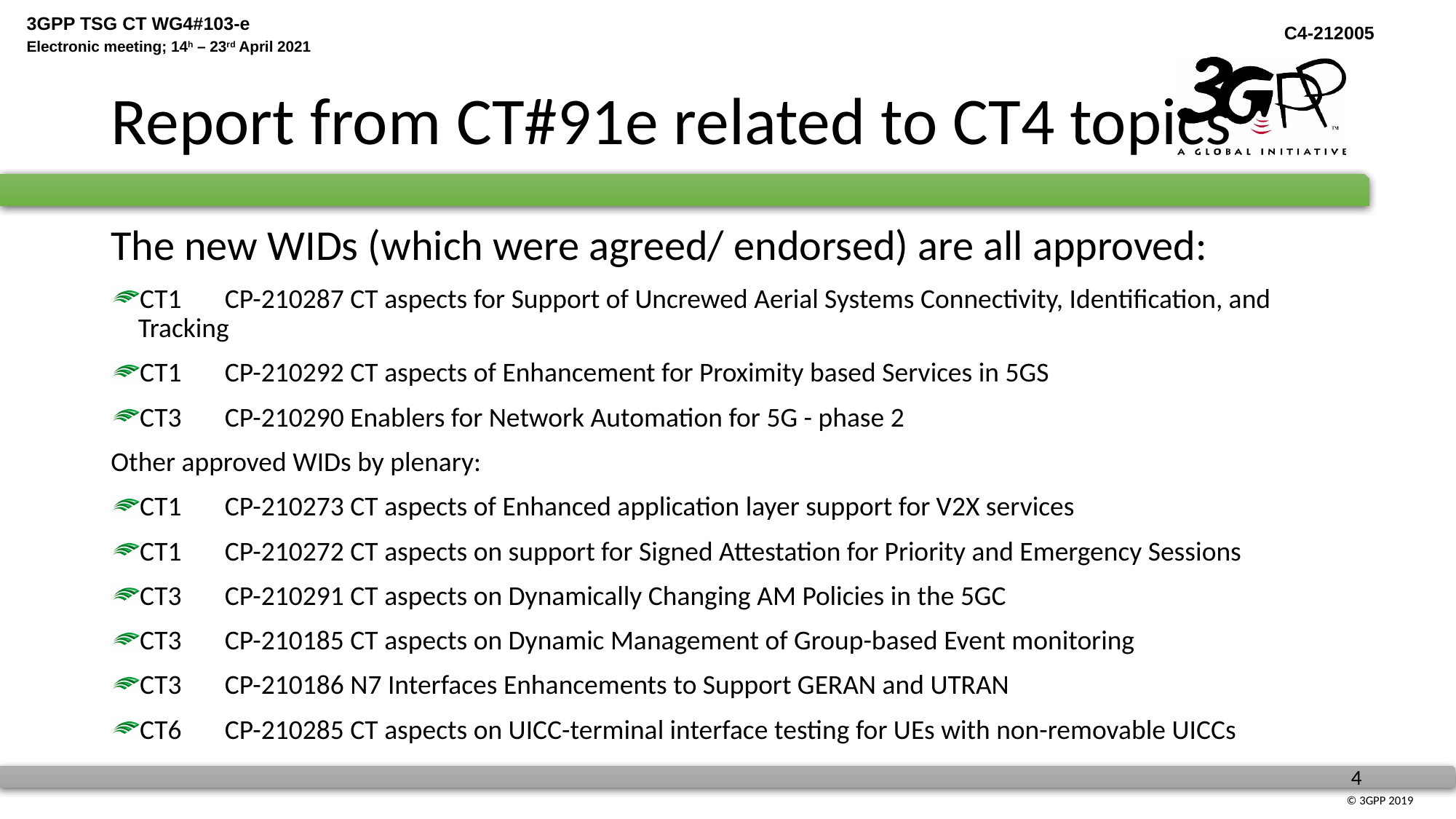

# Report from CT#91e related to CT4 topics
The new WIDs (which were agreed/ endorsed) are all approved:
CT1       CP-210287 CT aspects for Support of Uncrewed Aerial Systems Connectivity, Identification, and Tracking
CT1       CP-210292 CT aspects of Enhancement for Proximity based Services in 5GS
CT3       CP-210290 Enablers for Network Automation for 5G - phase 2
Other approved WIDs by plenary:
CT1       CP-210273 CT aspects of Enhanced application layer support for V2X services
CT1       CP-210272 CT aspects on support for Signed Attestation for Priority and Emergency Sessions
CT3       CP-210291 CT aspects on Dynamically Changing AM Policies in the 5GC
CT3       CP-210185 CT aspects on Dynamic Management of Group-based Event monitoring
CT3       CP-210186 N7 Interfaces Enhancements to Support GERAN and UTRAN
CT6       CP-210285 CT aspects on UICC-terminal interface testing for UEs with non-removable UICCs